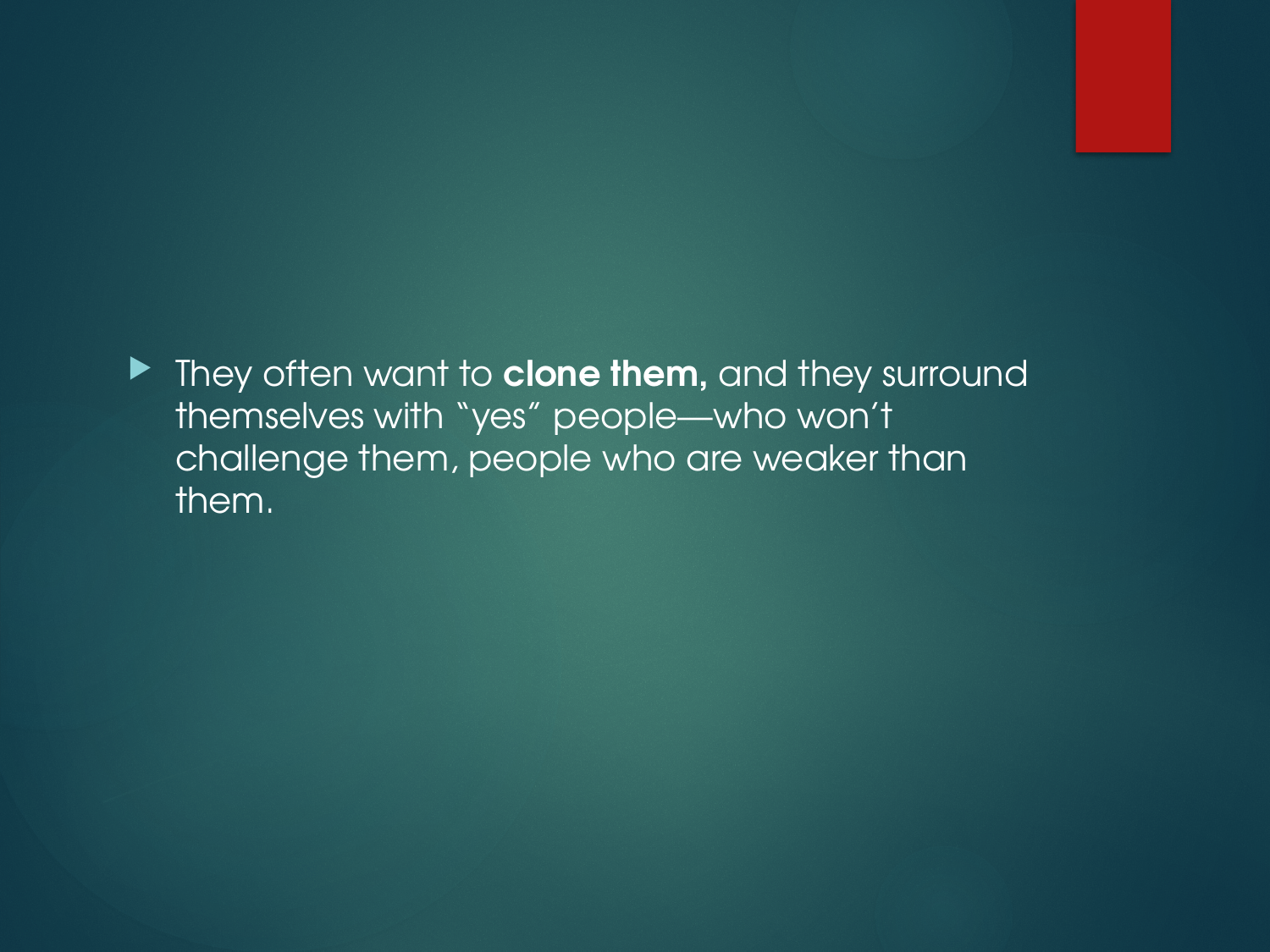

#

They often want to clone them, and they surround themselves with “yes” people—who won’t challenge them, people who are weaker than  them.